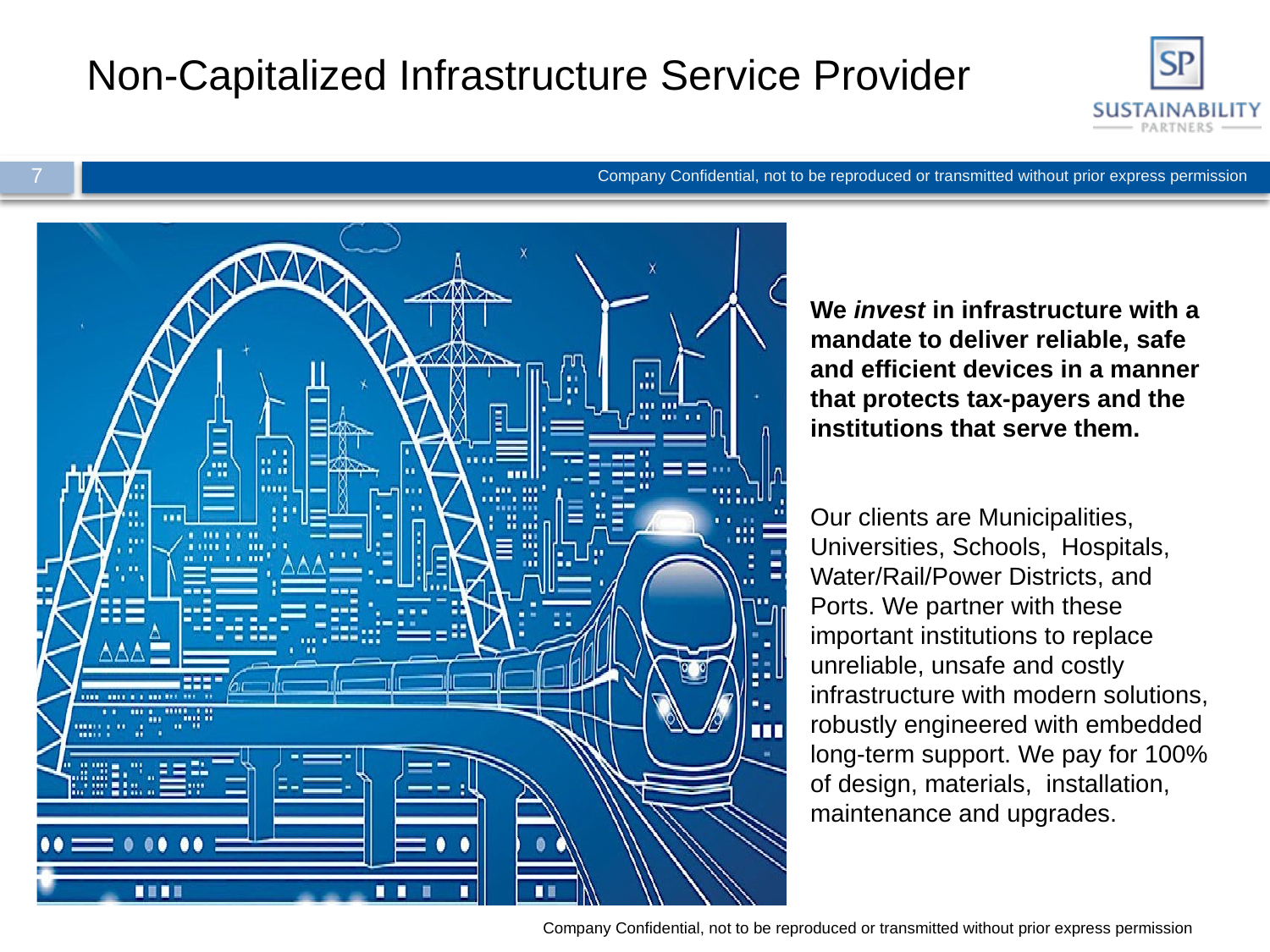

# Non-Capitalized Infrastructure Service Provider
7

We invest in infrastructure with a mandate to deliver reliable, safe and efficient devices in a manner that protects tax-payers and the institutions that serve them.

Our clients are Municipalities, Universities, Schools,  Hospitals, Water/Rail/Power Districts, and Ports. We partner with these  important institutions to replace unreliable, unsafe and costly infrastructure with modern solutions, robustly engineered with embedded long-term support. We pay for 100% of design, materials,  installation, maintenance and upgrades.